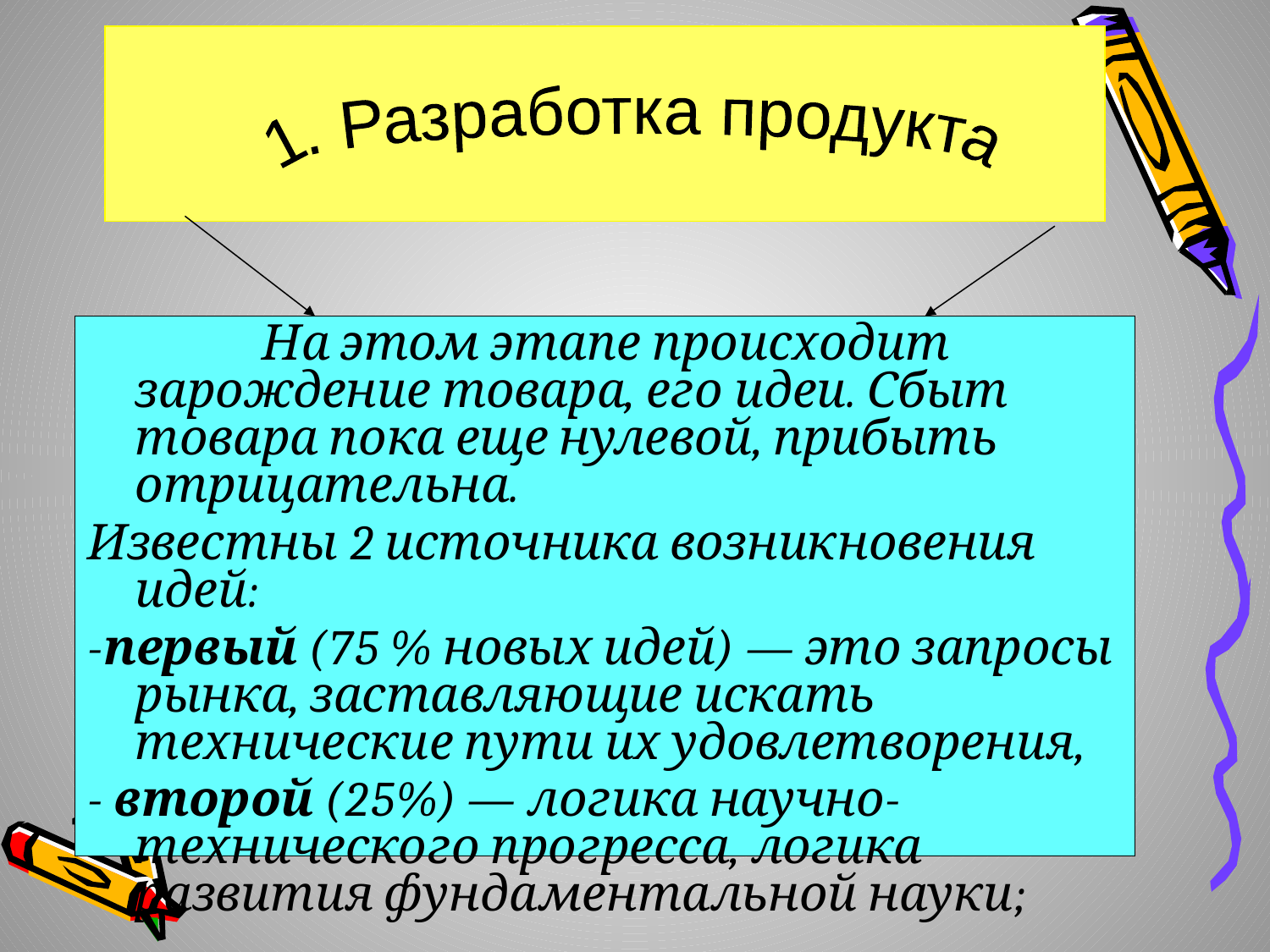

#
1. Разработка продукта

 		На этом этапе происходит зарождение товара, его идеи. Сбыт товара пока еще нулевой, прибыть отрицательна.
Известны 2 источника возникновения идей:
-первый (75 % новых идей) — это запросы рынка, заставляющие искать технические пути их удовлетворения,
- второй (25%) — логика научно-технического прогресса, логика развития фундамен­тальной науки;